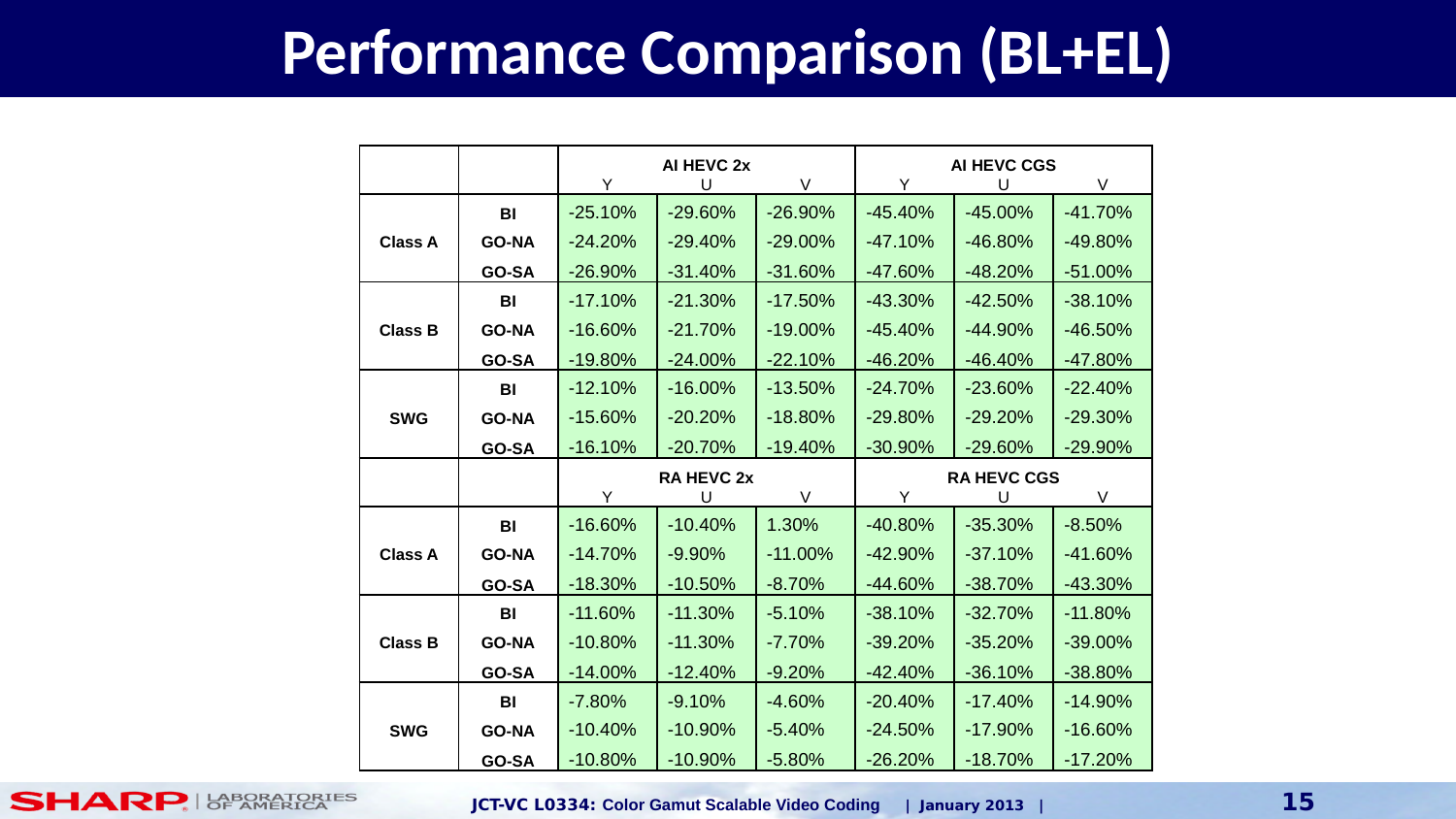

# Performance Comparison (BL+EL)
|  |  | AI HEVC 2x |  |  | AI HEVC CGS |  |  |
| --- | --- | --- | --- | --- | --- | --- | --- |
|  |  | Y | U | V | Y | U | V |
|  | BI | -25.10% | -29.60% | -26.90% | -45.40% | -45.00% | -41.70% |
| Class A | GO-NA | -24.20% | -29.40% | -29.00% | -47.10% | -46.80% | -49.80% |
|  | GO-SA | -26.90% | -31.40% | -31.60% | -47.60% | -48.20% | -51.00% |
|  | BI | -17.10% | -21.30% | -17.50% | -43.30% | -42.50% | -38.10% |
| Class B | GO-NA | -16.60% | -21.70% | -19.00% | -45.40% | -44.90% | -46.50% |
|  | GO-SA | -19.80% | -24.00% | -22.10% | -46.20% | -46.40% | -47.80% |
|  | BI | -12.10% | -16.00% | -13.50% | -24.70% | -23.60% | -22.40% |
| SWG | GO-NA | -15.60% | -20.20% | -18.80% | -29.80% | -29.20% | -29.30% |
|  | GO-SA | -16.10% | -20.70% | -19.40% | -30.90% | -29.60% | -29.90% |
|  |  | RA HEVC 2x |  |  | RA HEVC CGS |  |  |
|  |  | Y | U | V | Y | U | V |
|  | BI | -16.60% | -10.40% | 1.30% | -40.80% | -35.30% | -8.50% |
| Class A | GO-NA | -14.70% | -9.90% | -11.00% | -42.90% | -37.10% | -41.60% |
|  | GO-SA | -18.30% | -10.50% | -8.70% | -44.60% | -38.70% | -43.30% |
|  | BI | -11.60% | -11.30% | -5.10% | -38.10% | -32.70% | -11.80% |
| Class B | GO-NA | -10.80% | -11.30% | -7.70% | -39.20% | -35.20% | -39.00% |
|  | GO-SA | -14.00% | -12.40% | -9.20% | -42.40% | -36.10% | -38.80% |
|  | BI | -7.80% | -9.10% | -4.60% | -20.40% | -17.40% | -14.90% |
| SWG | GO-NA | -10.40% | -10.90% | -5.40% | -24.50% | -17.90% | -16.60% |
|  | GO-SA | -10.80% | -10.90% | -5.80% | -26.20% | -18.70% | -17.20% |